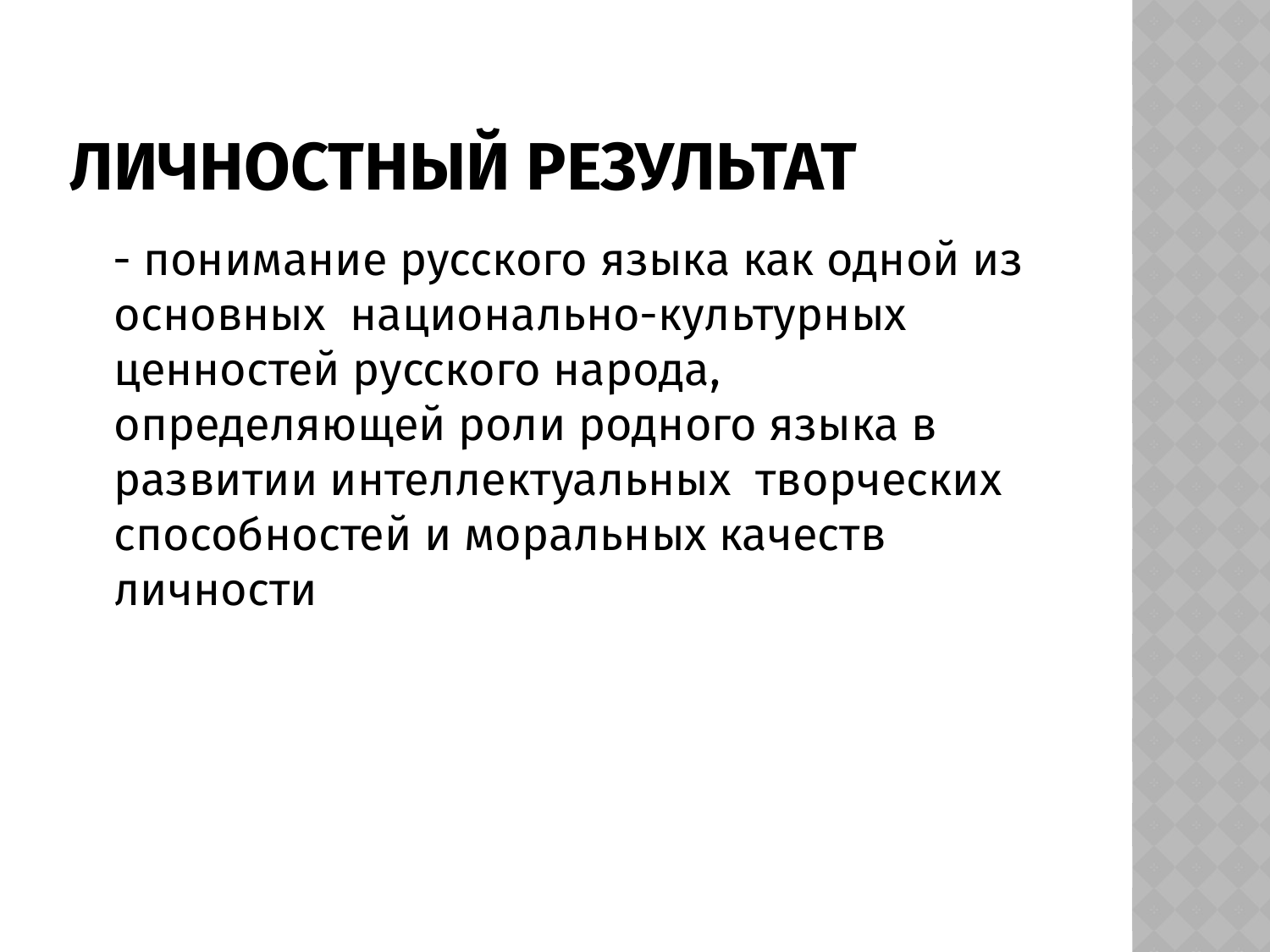

# Личностный результат
   - понимание русского языка как одной из основных  национально-культурных ценностей русского народа, определяющей роли родного языка в развитии интеллектуальных  творческих способностей и моральных качеств личности